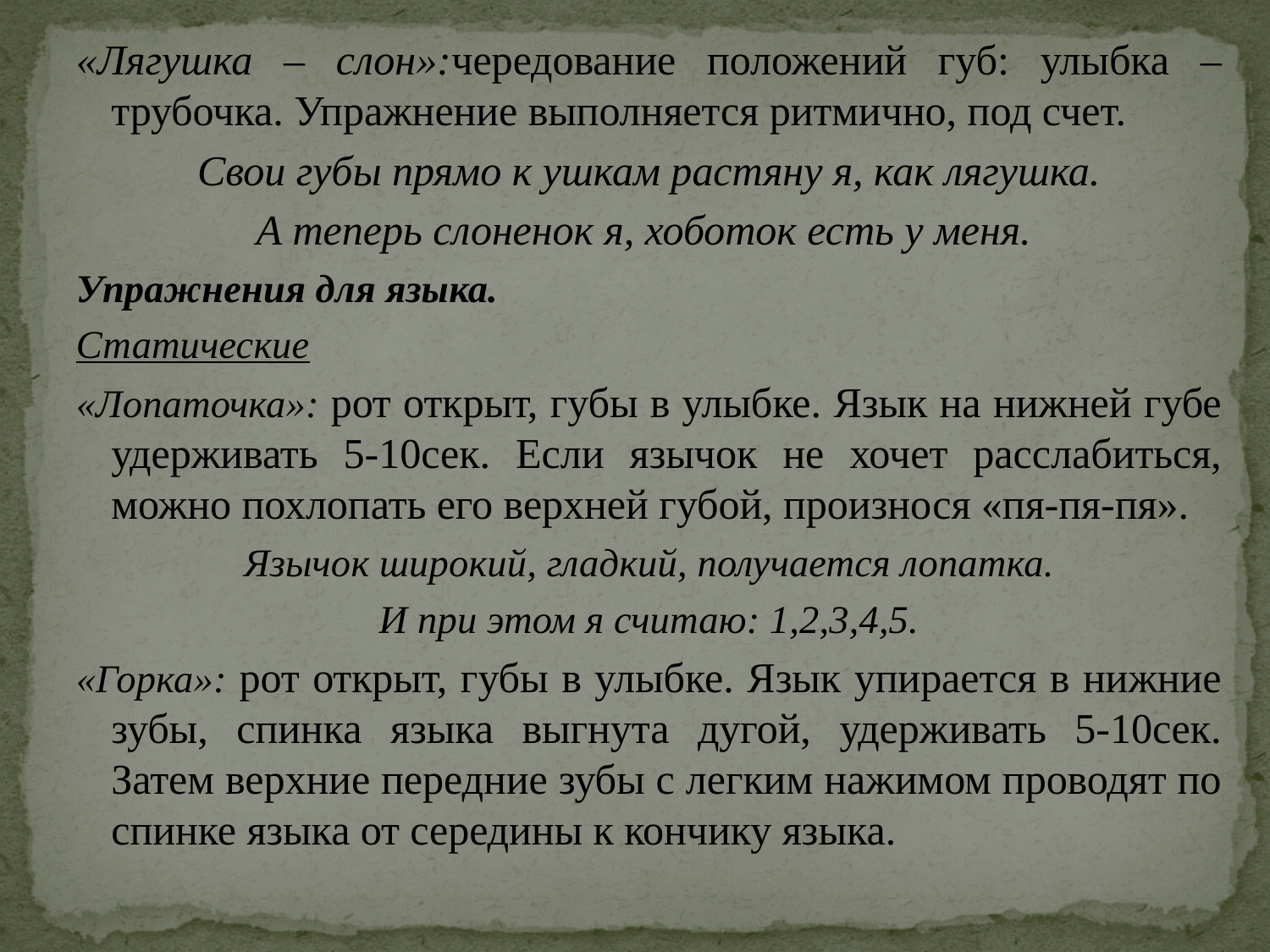

«Лягушка – слон»:чередование положений губ: улыбка – трубочка. Упражнение выполняется ритмично, под счет.
Свои губы прямо к ушкам растяну я, как лягушка.
А теперь слоненок я, хоботок есть у меня.
Упражнения для языка.
Статические
«Лопаточка»: рот открыт, губы в улыбке. Язык на нижней губе удерживать 5-10сек. Если язычок не хочет расслабиться, можно похлопать его верхней губой, произнося «пя-пя-пя».
Язычок широкий, гладкий, получается лопатка.
И при этом я считаю: 1,2,3,4,5.
«Горка»: рот открыт, губы в улыбке. Язык упирается в нижние зубы, спинка языка выгнута дугой, удерживать 5-10сек. Затем верхние передние зубы с легким нажимом проводят по спинке языка от середины к кончику языка.